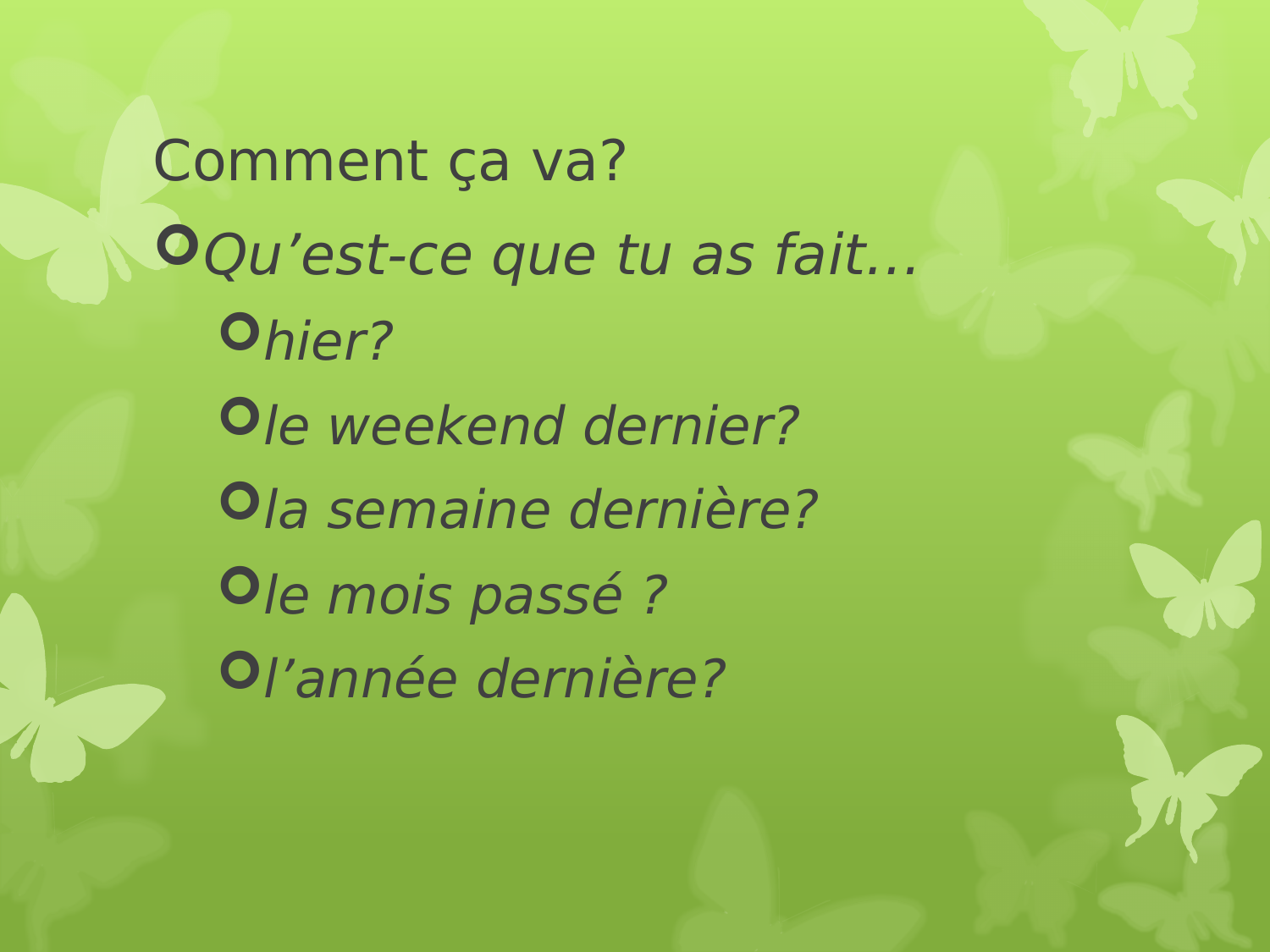

# Comment ça va?
Qu’est-ce que tu as fait…
hier?
le weekend dernier?
la semaine dernière?
le mois passé ?
l’année dernière?